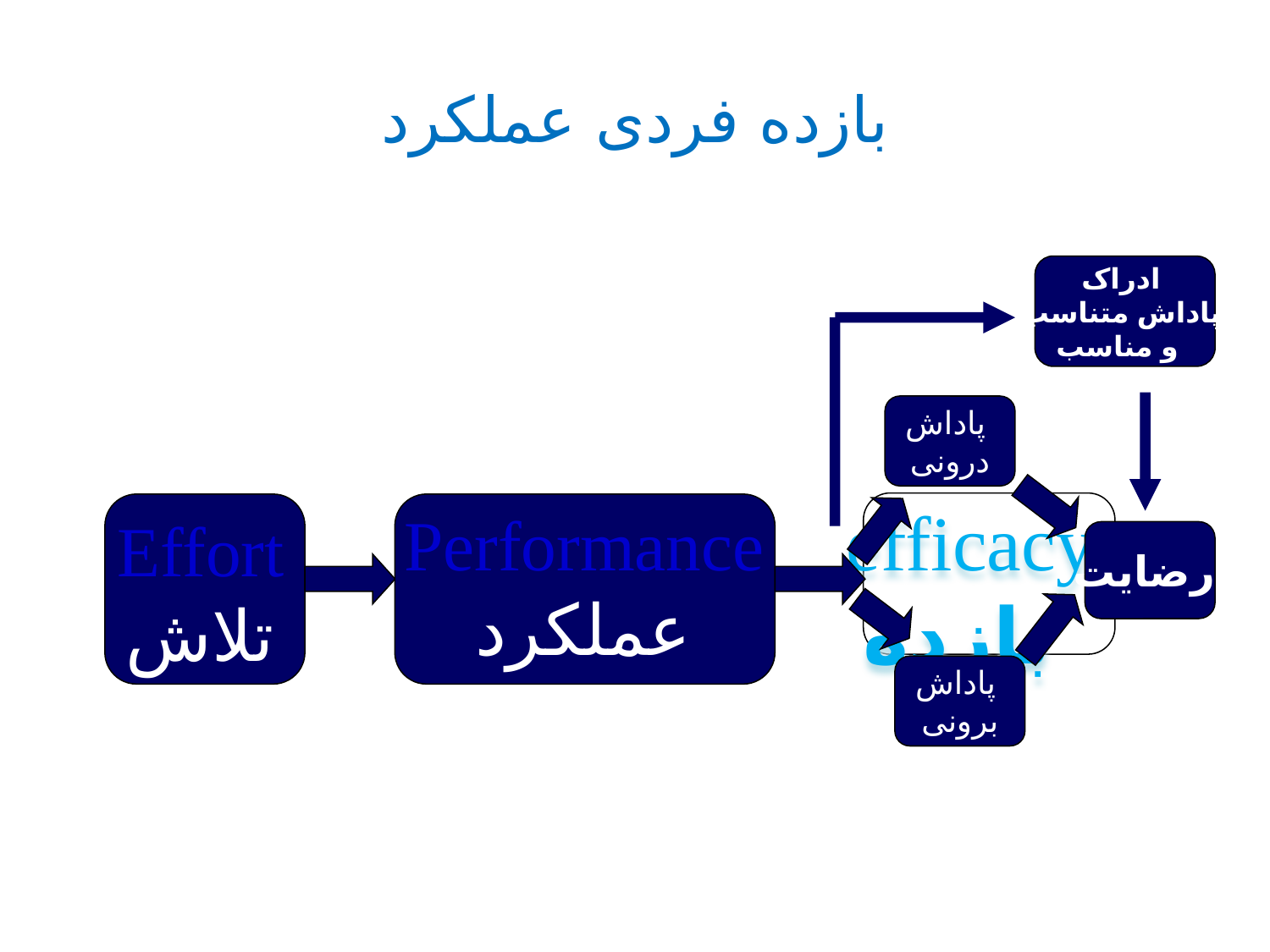

# بازده فردی عملکرد
ادراک
پاداش متناسب
و مناسب

رضایت

پاداش
درونی

efficacy
بازده

Effort
تلاش
Performance
عملکرد

پاداش
برونی